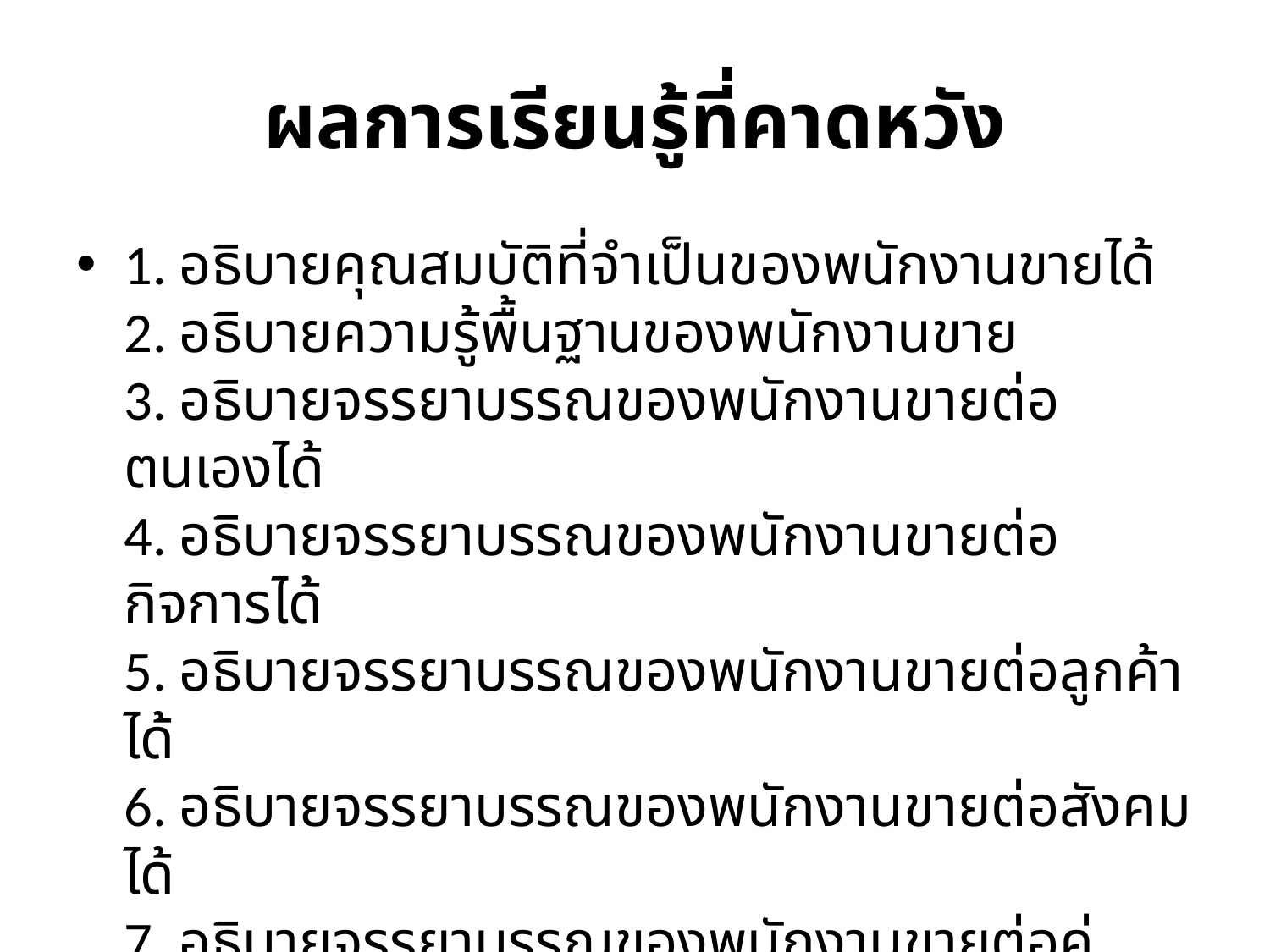

# ผลการเรียนรู้ที่คาดหวัง
1. อธิบายคุณสมบัติที่จำเป็นของพนักงานขายได้
2. อธิบายความรู้พื้นฐานของพนักงานขาย
3. อธิบายจรรยาบรรณของพนักงานขายต่อตนเองได้
4. อธิบายจรรยาบรรณของพนักงานขายต่อกิจการได้
5. อธิบายจรรยาบรรณของพนักงานขายต่อลูกค้าได้
6. อธิบายจรรยาบรรณของพนักงานขายต่อสังคมได้
7. อธิบายจรรยาบรรณของพนักงานขายต่อคู่แข่งขันได้